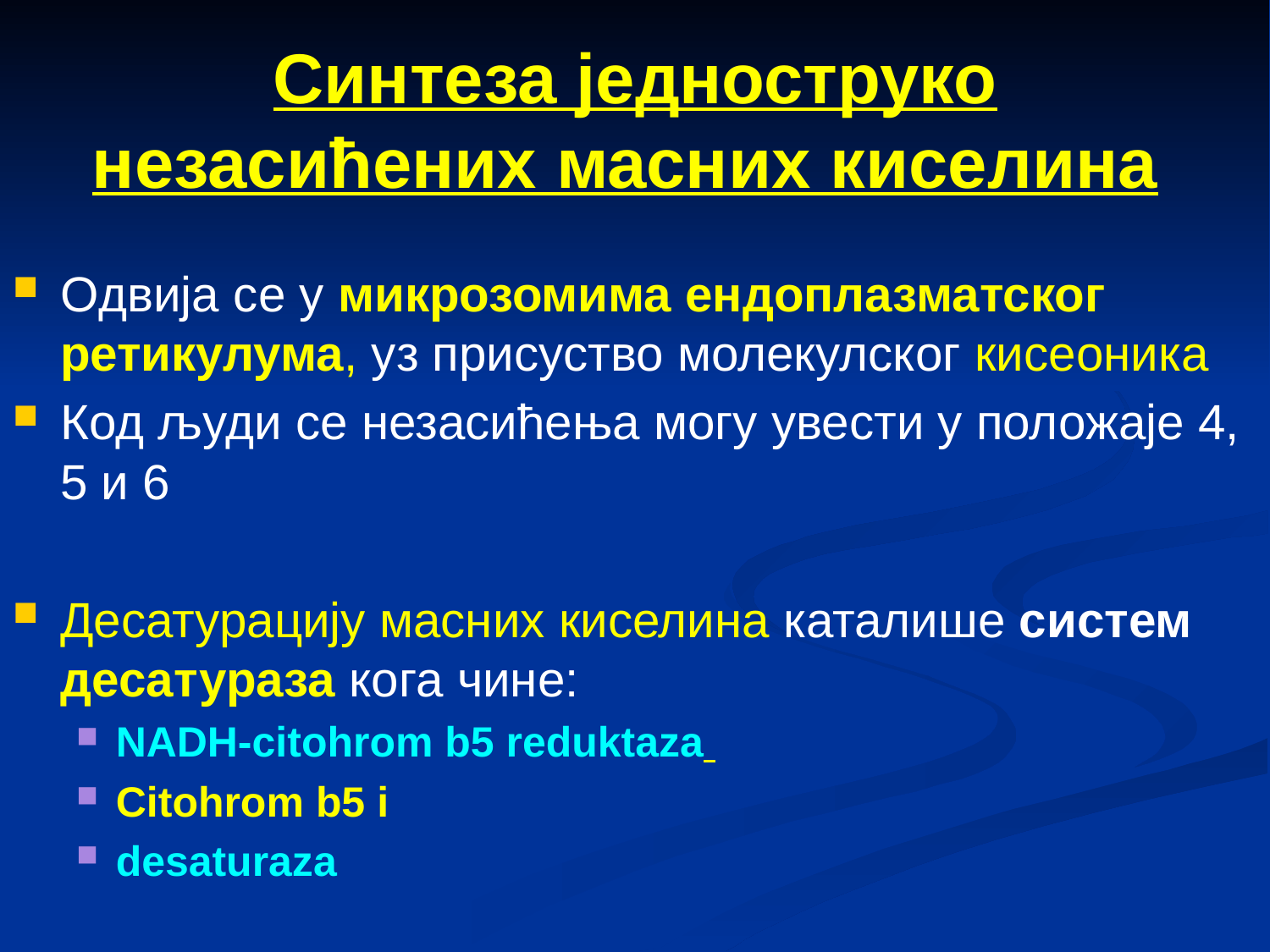

# Синтеза једноструко незасићених масних киселина
Одвија се у микрозомима ендоплазматског ретикулума, уз присуство молекулског кисеоника
Код људи се незасићења могу увести у положаје 4, 5 и 6

Десатурацију масних киселина каталише систем десатураза кога чине:
NADH-citohrom b5 reduktaza
Citohrom b5 i
desaturaza